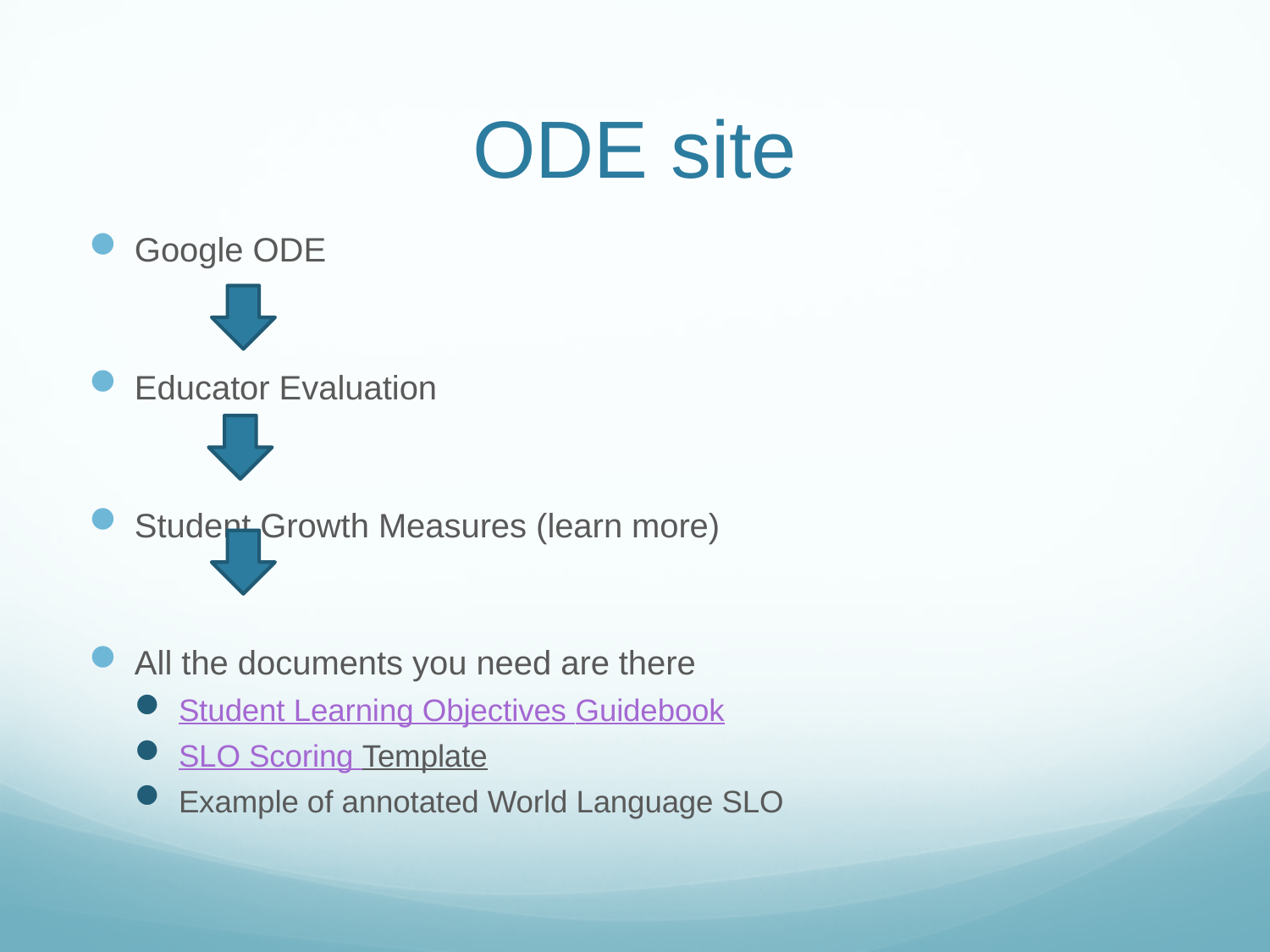

# ODE site
Google ODE

Educator Evaluation

Student Growth Measures (learn more)

All the documents you need are there
Student Learning Objectives Guidebook
SLO Scoring Template
Example of annotated World Language SLO